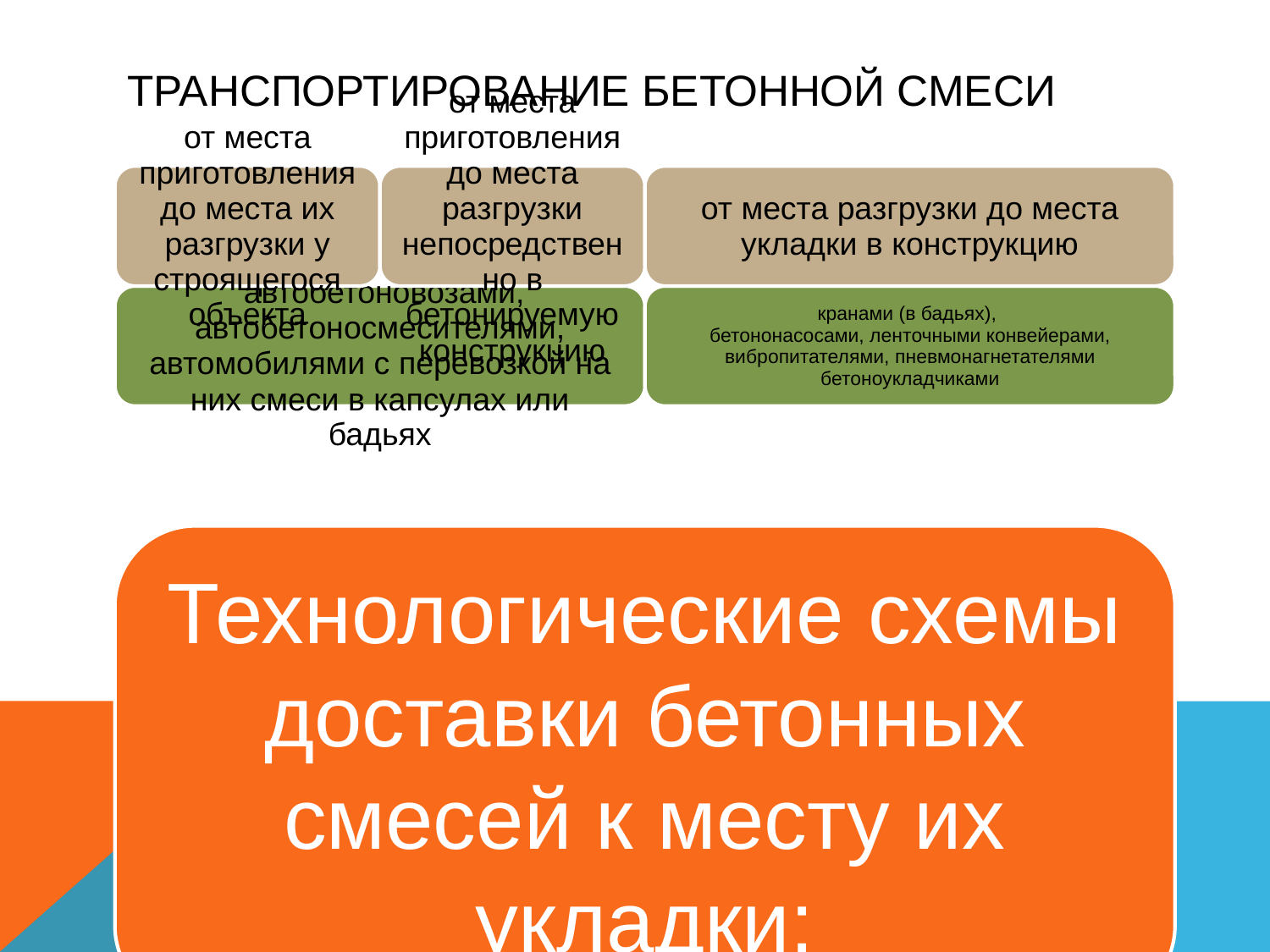

# Транспортирование бетонной смеси
автомобилями-самосвалами,
 автобетоновозами,
автобетоносмесителями,
автомобилями с перевозкой на них смеси в капсулах или бадьях
кранами (в бадьях),
бетононасосами, ленточными конвейерами, вибропитателями, пневмонагнетателями
бетоноукладчиками
от места разгрузки до места укладки в конструкцию